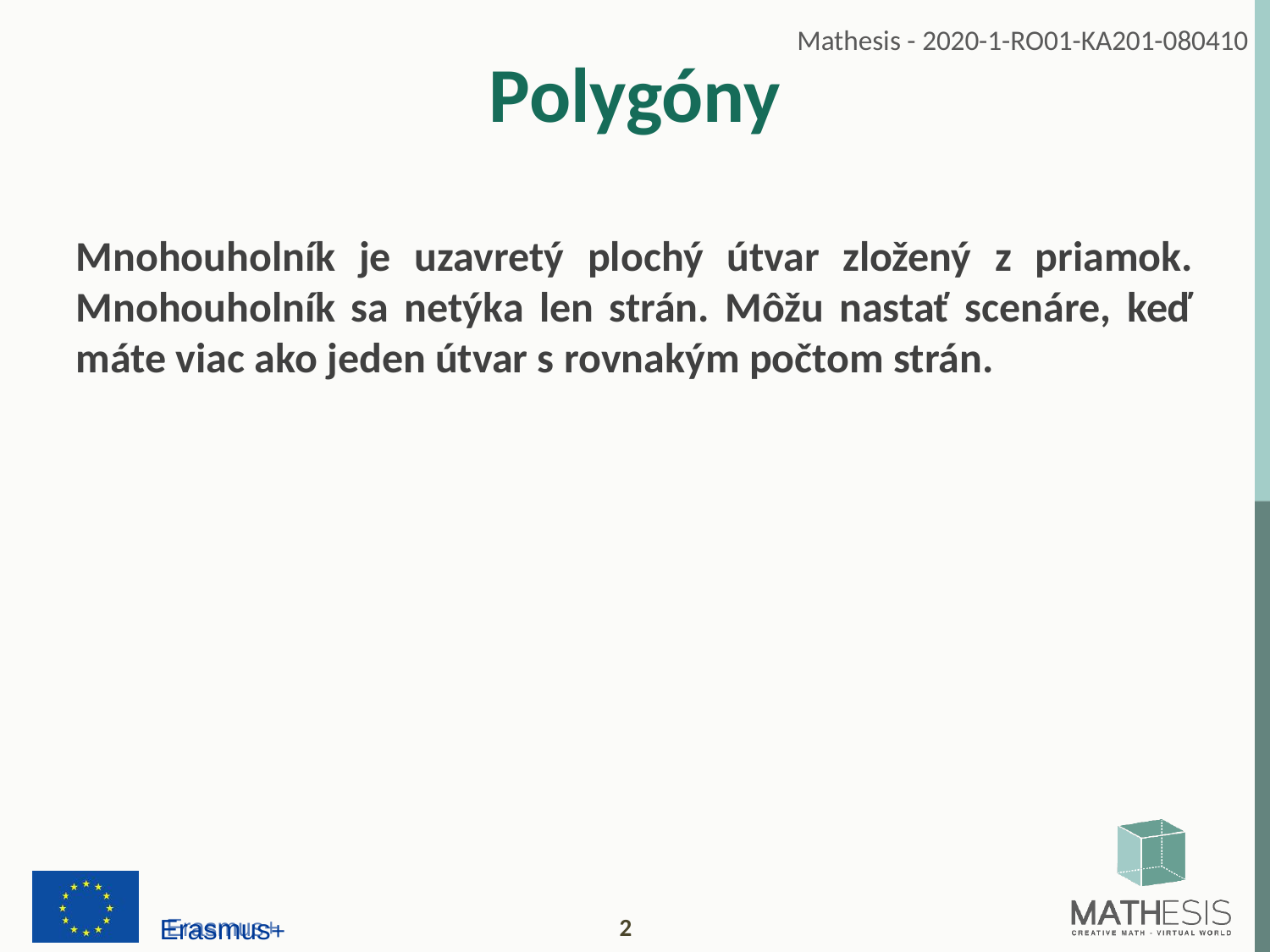

# Polygóny
Mnohouholník je uzavretý plochý útvar zložený z priamok. Mnohouholník sa netýka len strán. Môžu nastať scenáre, keď máte viac ako jeden útvar s rovnakým počtom strán.